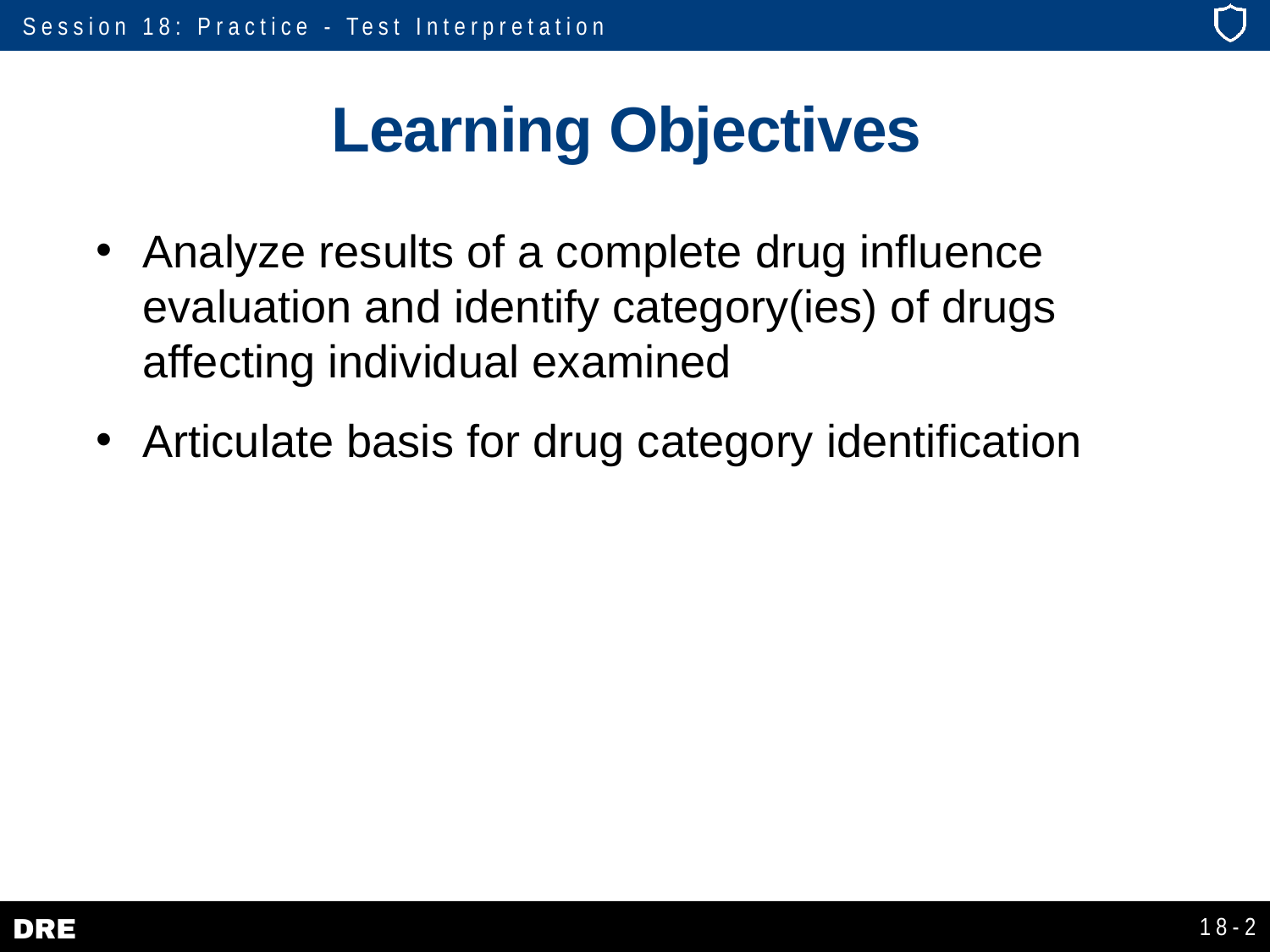

# Learning Objectives
Analyze results of a complete drug influence evaluation and identify category(ies) of drugs affecting individual examined
Articulate basis for drug category identification

18-2